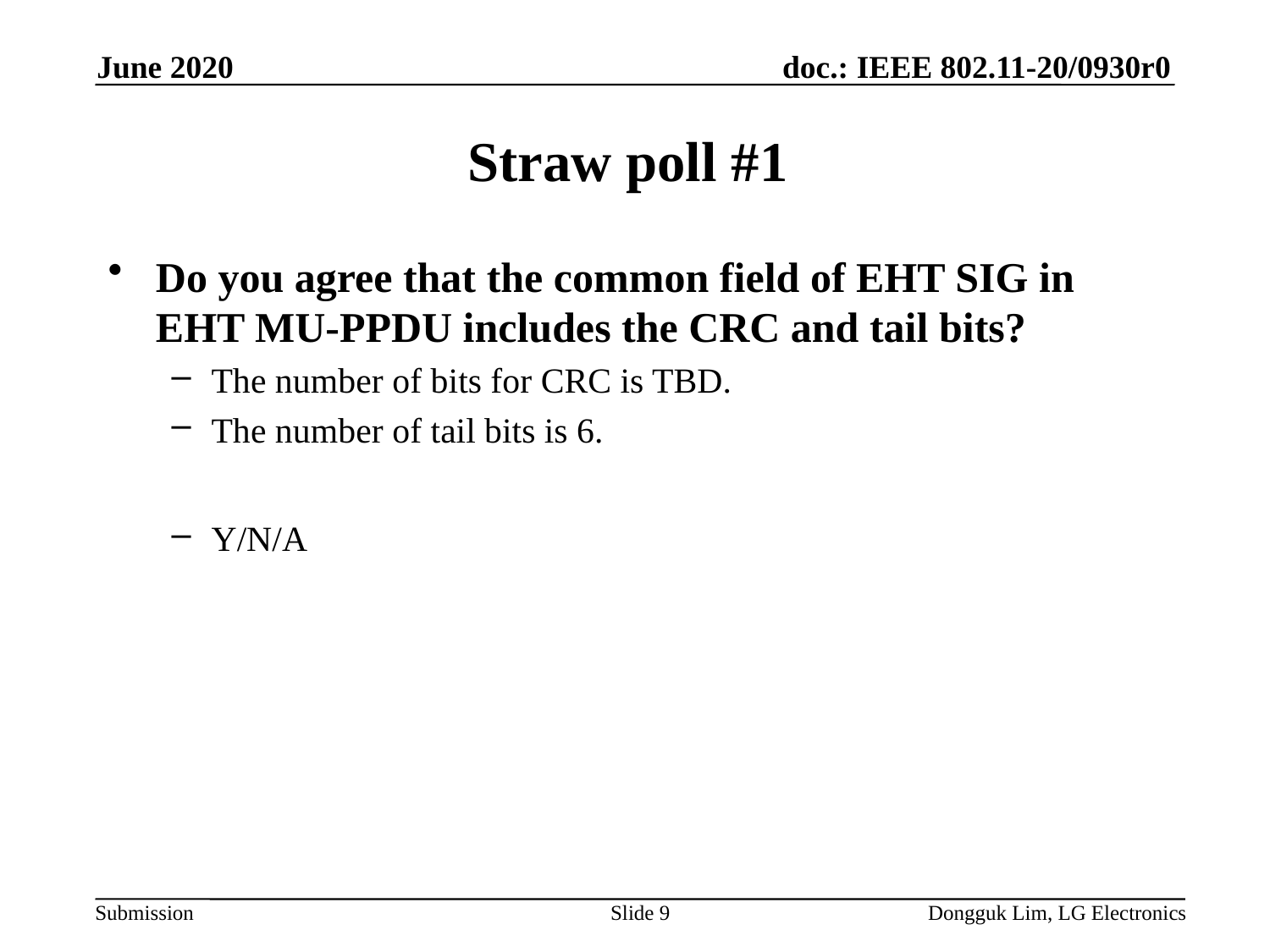

June 2020
# Straw poll #1
Do you agree that the common field of EHT SIG in EHT MU-PPDU includes the CRC and tail bits?
The number of bits for CRC is TBD.
The number of tail bits is 6.

Y/N/A

Slide 9
Dongguk Lim, LG Electronics